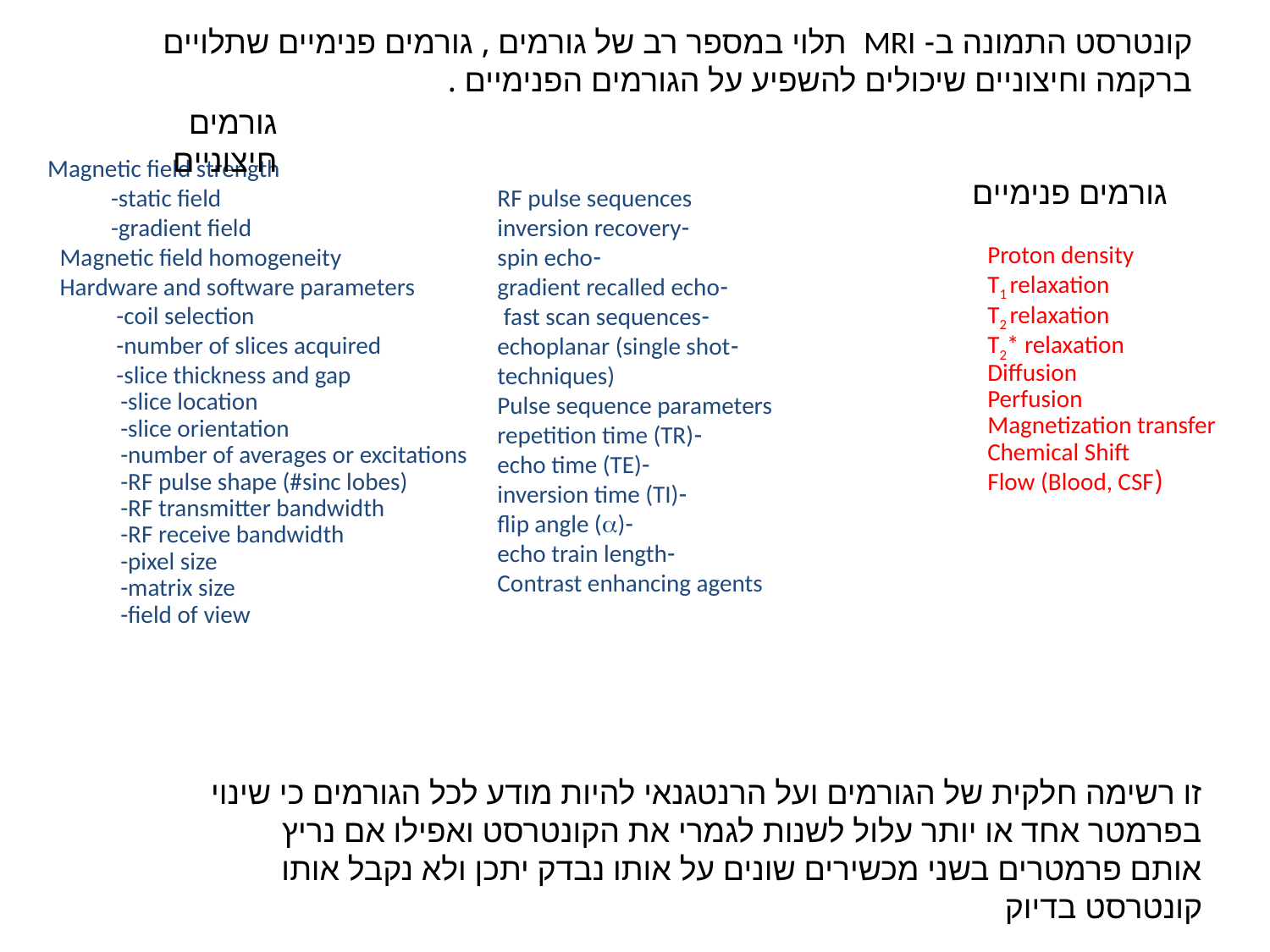

קונטרסט התמונה ב- MRI  תלוי במספר רב של גורמים , גורמים פנימיים שתלויים ברקמה וחיצוניים שיכולים להשפיע על הגורמים הפנימיים .
גורמים חיצוניים
Magnetic field strength
-static field
-gradient field
Magnetic field homogeneity
Hardware and software parameters
 -coil selection
 -number of slices acquired
 -slice thickness and gap
           -slice location
           -slice orientation
           -number of averages or excitations
           -RF pulse shape (#sinc lobes)
           -RF transmitter bandwidth
           -RF receive bandwidth
           -pixel size
           -matrix size
           -field of view

גורמים פנימיים
RF pulse sequences
              -inversion recovery
              -spin echo
              -gradient recalled echo
              -fast scan sequences
              -echoplanar (single shot techniques)
Pulse sequence parameters
               -repetition time (TR)
               -echo time (TE)
               -inversion time (TI)
               -flip angle (α)
               -echo train length
Contrast enhancing agents

Proton density
T1 relaxation
T2 relaxation
T2* relaxation
Diffusion
Perfusion
Magnetization transfer
Chemical Shift
(Flow (Blood, CSF

זו רשימה חלקית של הגורמים ועל הרנטגנאי להיות מודע לכל הגורמים כי שינוי בפרמטר אחד או יותר עלול לשנות לגמרי את הקונטרסט ואפילו אם נריץ אותם פרמטרים בשני מכשירים שונים על אותו נבדק יתכן ולא נקבל אותו קונטרסט בדיוק